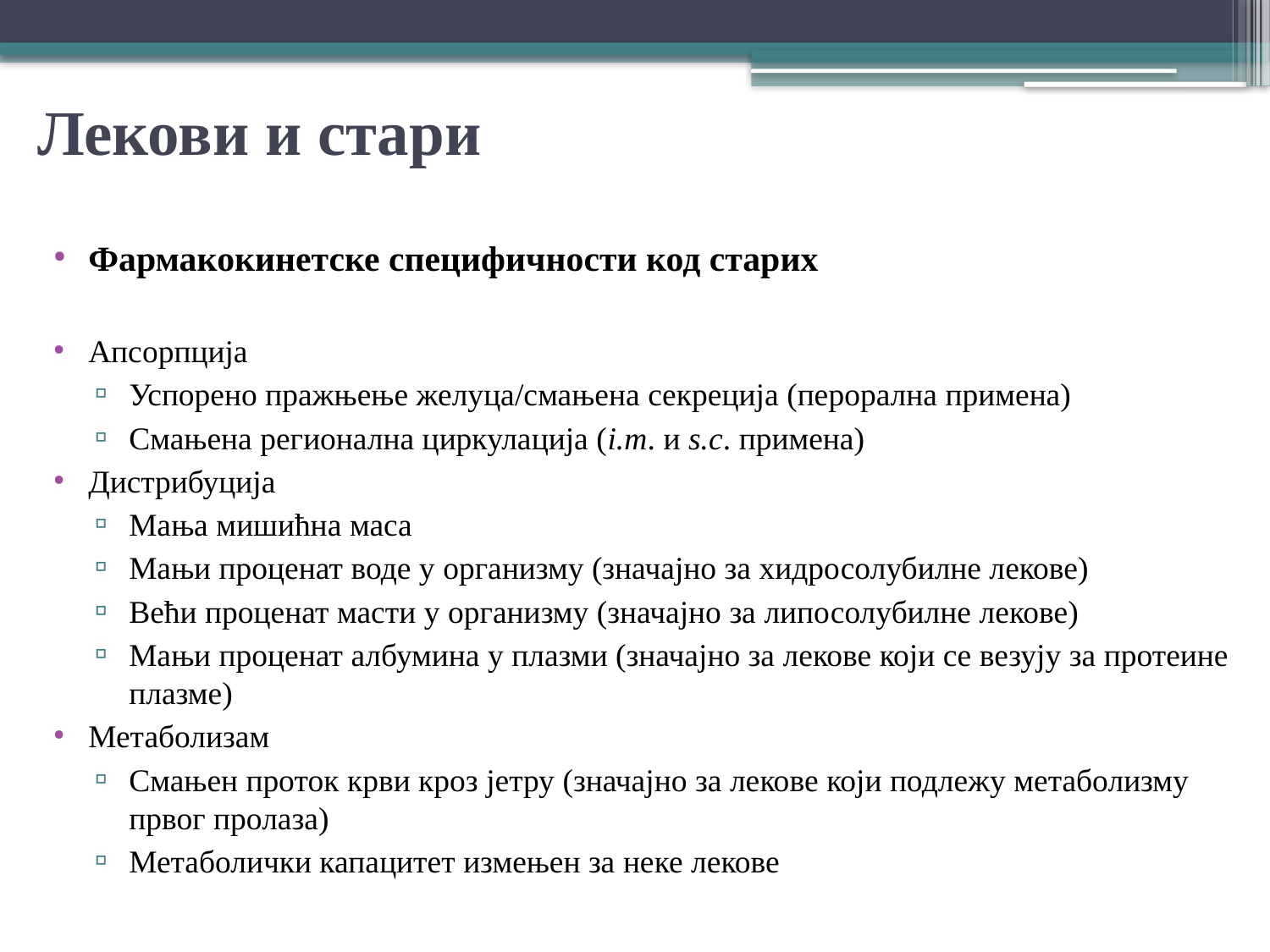

# Лекови и стари

Фармакокинетске специфичности код старих

Апсорпција
Успорено пражњење желуца/смањена секреција (перорална примена)
Смањена регионална циркулација (i.m. и s.c. примена)
Дистрибуција
Мања мишићна маса
Мањи проценат воде у организму (значајно за хидросолубилне лекове)
Већи проценат масти у организму (значајно за липосолубилне лекове)
Мањи проценат албумина у плазми (значајно за лекове који се везују за протеине плазме)
Метаболизам
Смањен проток крви кроз јетру (значајно за лекове који подлежу метаболизму првог пролаза)
Метаболички капацитет измењен за неке лекове